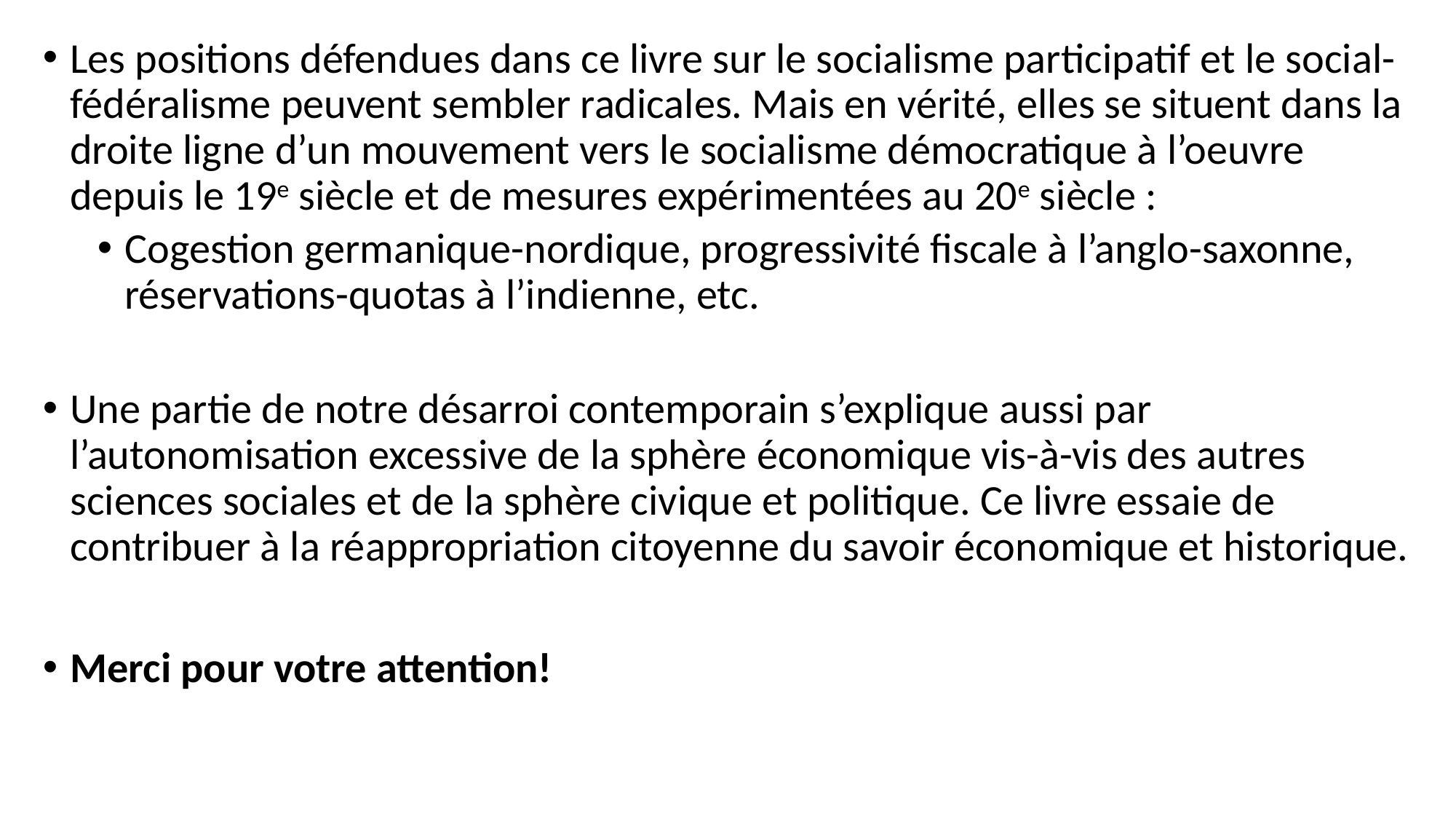

Les positions défendues dans ce livre sur le socialisme participatif et le social-fédéralisme peuvent sembler radicales. Mais en vérité, elles se situent dans la droite ligne d’un mouvement vers le socialisme démocratique à l’oeuvre depuis le 19e siècle et de mesures expérimentées au 20e siècle :
Cogestion germanique-nordique, progressivité fiscale à l’anglo-saxonne, réservations-quotas à l’indienne, etc.

Une partie de notre désarroi contemporain s’explique aussi par l’autonomisation excessive de la sphère économique vis-à-vis des autres sciences sociales et de la sphère civique et politique. Ce livre essaie de contribuer à la réappropriation citoyenne du savoir économique et historique.

Merci pour votre attention!